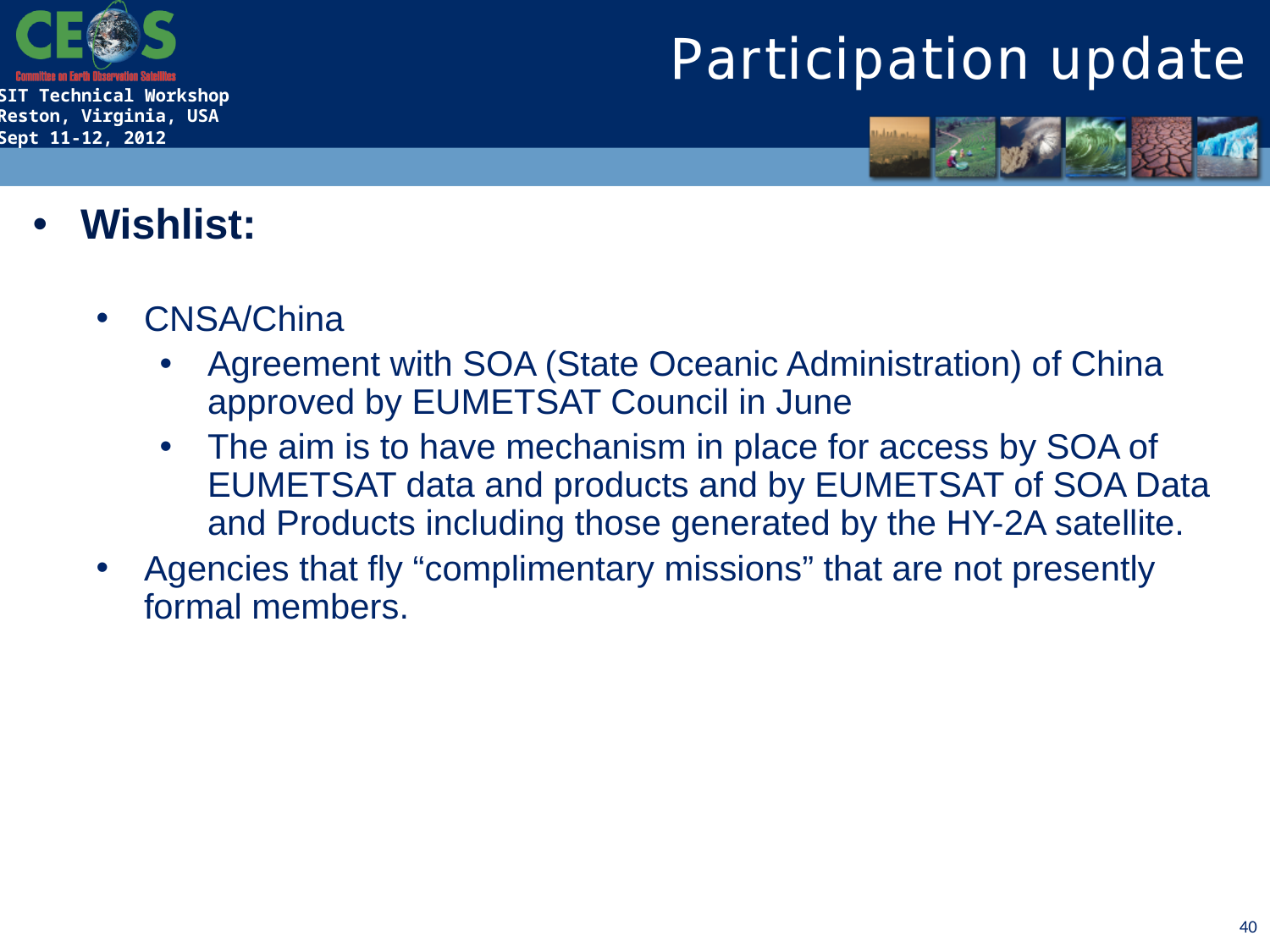

Participation update
Wishlist:

CNSA/China
Agreement with SOA (State Oceanic Administration) of China approved by EUMETSAT Council in June
The aim is to have mechanism in place for access by SOA of EUMETSAT data and products and by EUMETSAT of SOA Data and Products including those generated by the HY-2A satellite.
Agencies that fly “complimentary missions” that are not presently formal members.
40